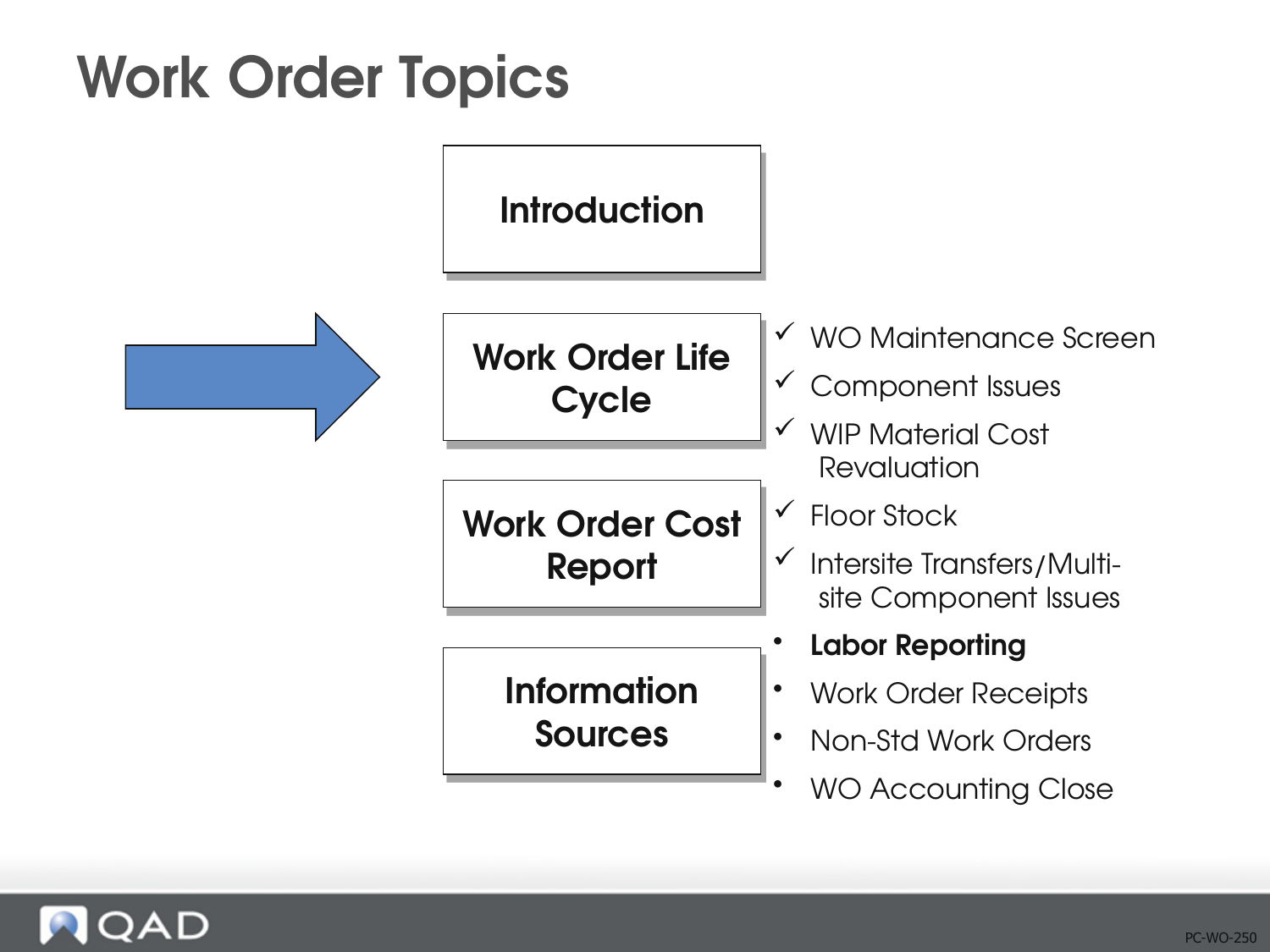

# Work Order Topics
Introduction

Work Order Life Cycle
 WO Maintenance Screen
 Component Issues
 WIP Material Cost 	Revaluation
 Floor Stock
 Intersite Transfers/Multi-	site Component Issues
 Labor Reporting
 Work Order Receipts
 Non-Std Work Orders
 WO Accounting Close
Work Order Cost Report
Information Sources
PC-WO-250